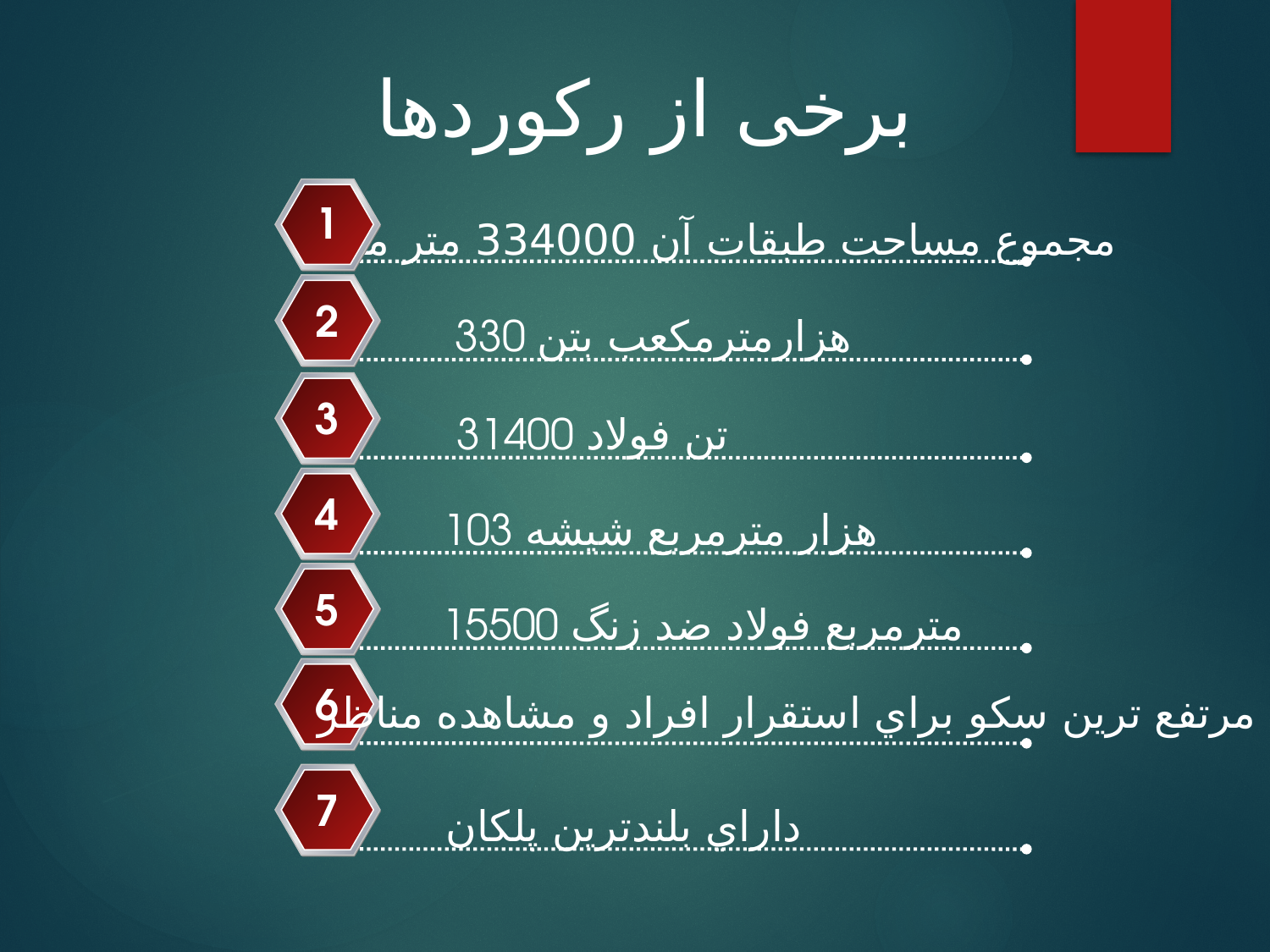

برخی از رکوردها

1
1
مجموع مساحت طبقات آن 334000 متر مربع

2
 330 هزارمترمکعب بتن

3
3
31400 تن فولاد

4
103 هزار مترمربع شيشه

5
15500 مترمربع فولاد ضد زنگ

6
مرتفع ترين سکو براي استقرار افراد و مشاهده مناظر

7
داراي بلندترين پلکان